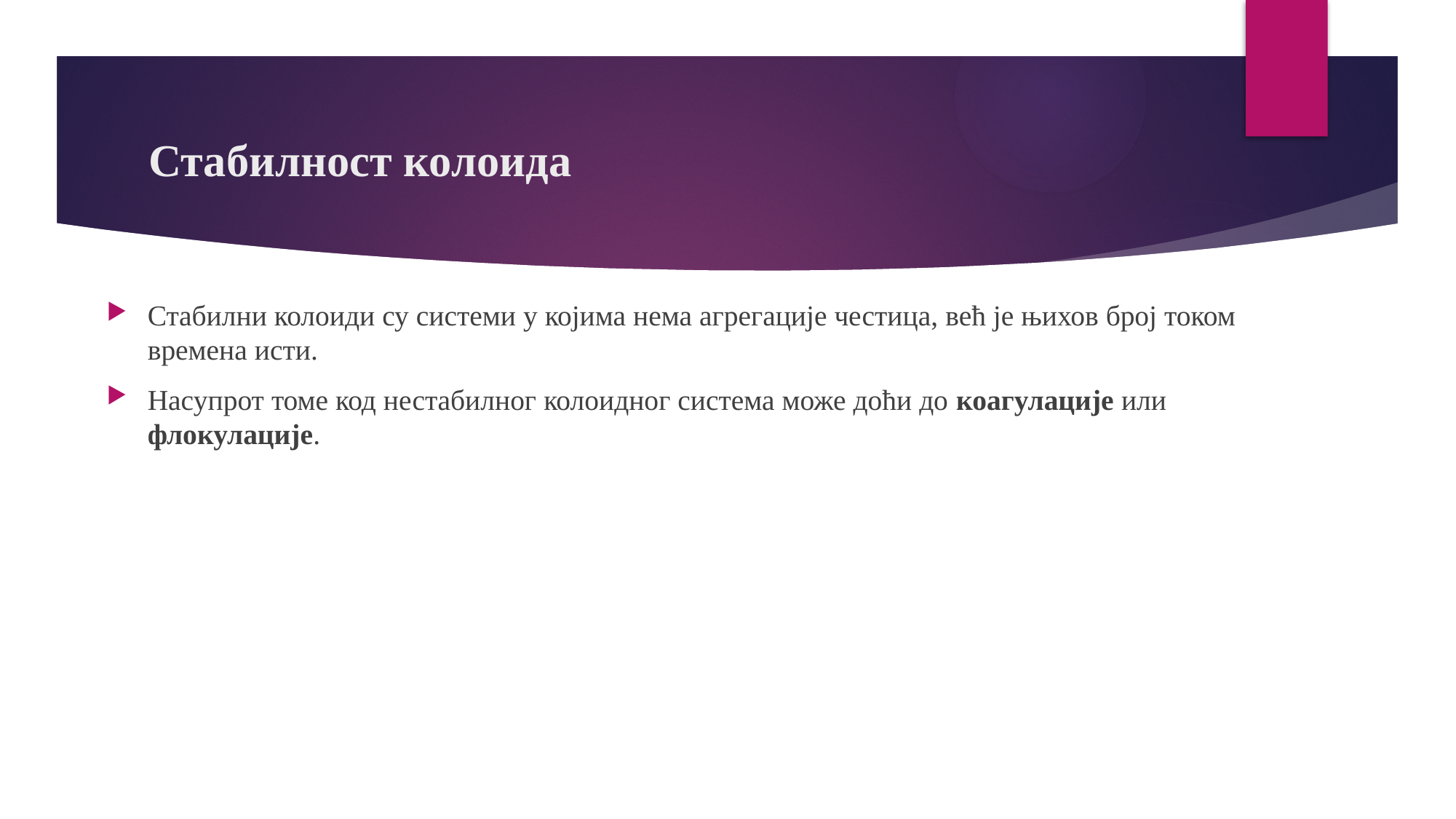

# Стабилност колоида
Стабилни колоиди су системи у којима нема агрегације честица, већ је њихов број током времена исти.
Насупрот томе код нестабилног колоидног система може доћи до коагулације или флокулације.